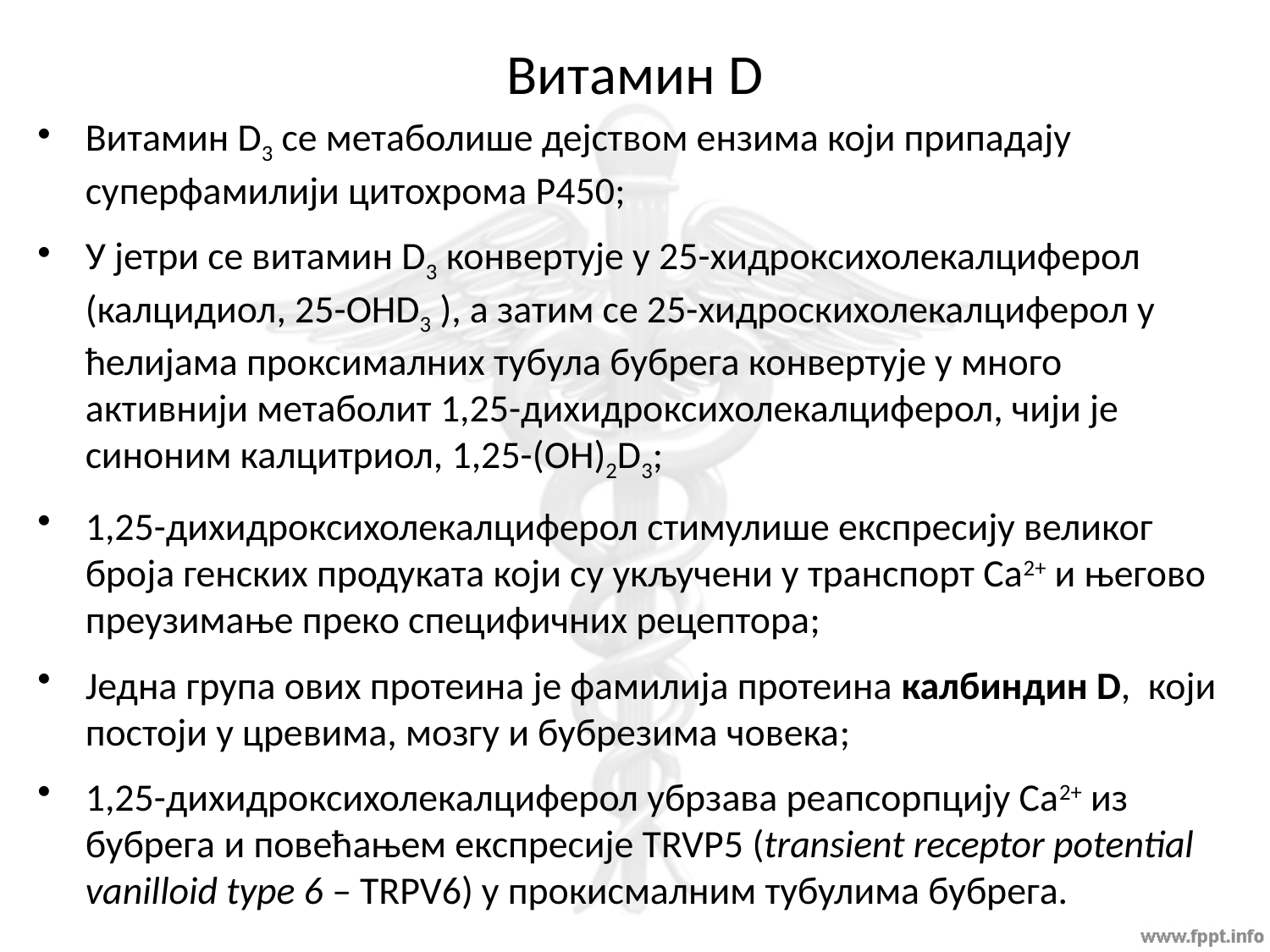

# Витамин D
Витамин D3 се метаболише дејством ензима који припадају суперфамилији цитохрома P450;

У јетри се витамин D3 конвертује у 25-хидроксихолекалциферол (калцидиол, 25-OHD3 ), а затим се 25-хидроскихолекалциферол у ћелијама проксималних тубула бубрега конвертује у много активнији метаболит 1,25-дихидроксихолекалциферол, чији је синоним калцитриол, 1,25-(OH)2D3;

1,25-дихидроксихолекалциферол стимулише експресију великог броја генских продуката који су укључени у транспорт Ca2+ и његово преузимање преко специфичних рецептора;

Једна група ових протеина је фамилија протеина калбиндин D,  који постоји у цревима, мозгу и бубрезима човека;

1,25-дихидроксихолекалциферол убрзава реапсорпцију Ca2+ из бубрега и повећањем експресије TRVP5 (transient receptor potential vanilloid type 6 – TRPV6) у прокисмалним тубулима бубрега.